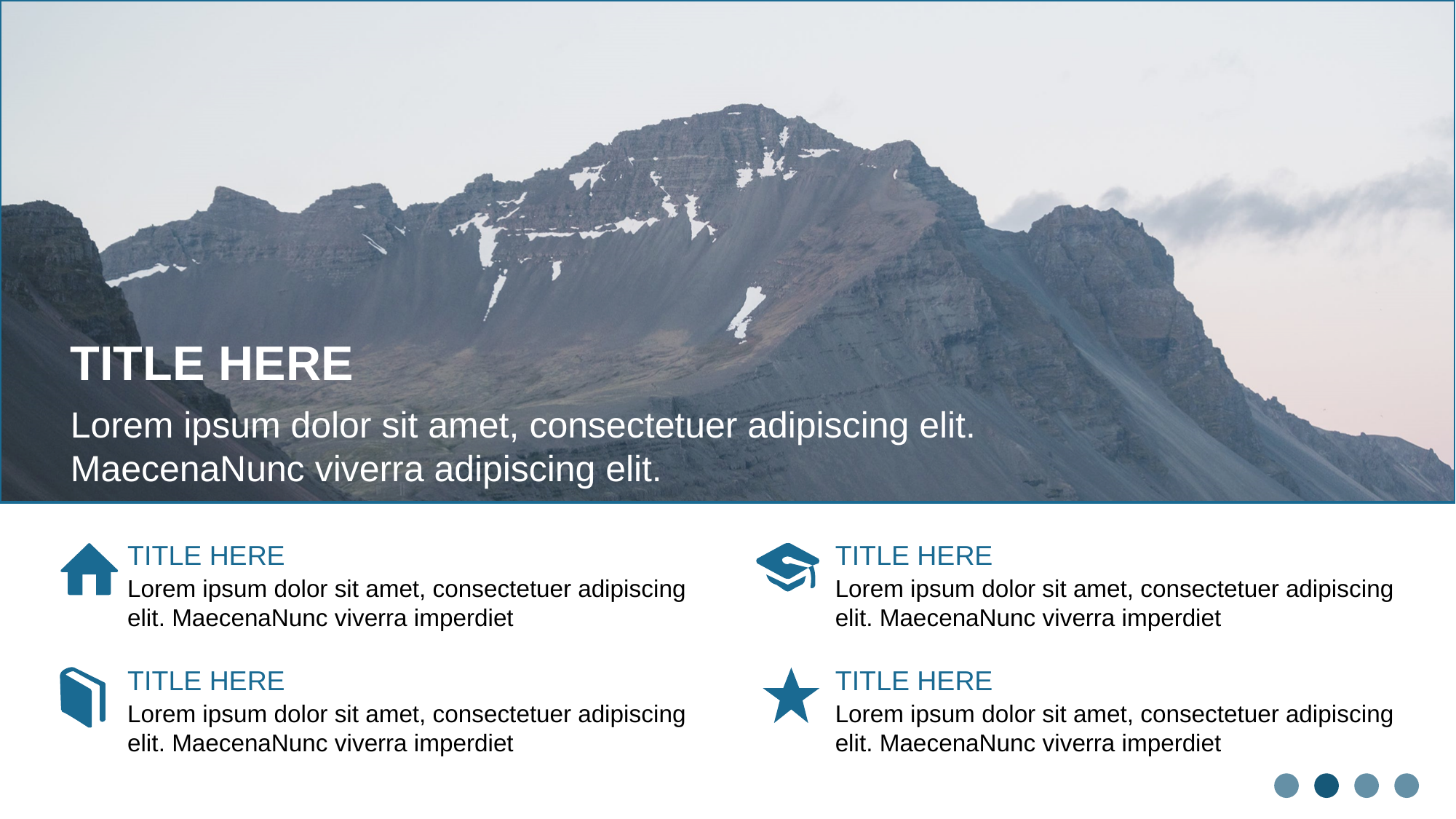

TITLE HERE
Lorem ipsum dolor sit amet, consectetuer adipiscing elit. MaecenaNunc viverra adipiscing elit.
TITLE HERE
TITLE HERE

Lorem ipsum dolor sit amet, consectetuer adipiscing elit. MaecenaNunc viverra imperdiet
Lorem ipsum dolor sit amet, consectetuer adipiscing elit. MaecenaNunc viverra imperdiet
TITLE HERE
TITLE HERE

Lorem ipsum dolor sit amet, consectetuer adipiscing elit. MaecenaNunc viverra imperdiet
Lorem ipsum dolor sit amet, consectetuer adipiscing elit. MaecenaNunc viverra imperdiet